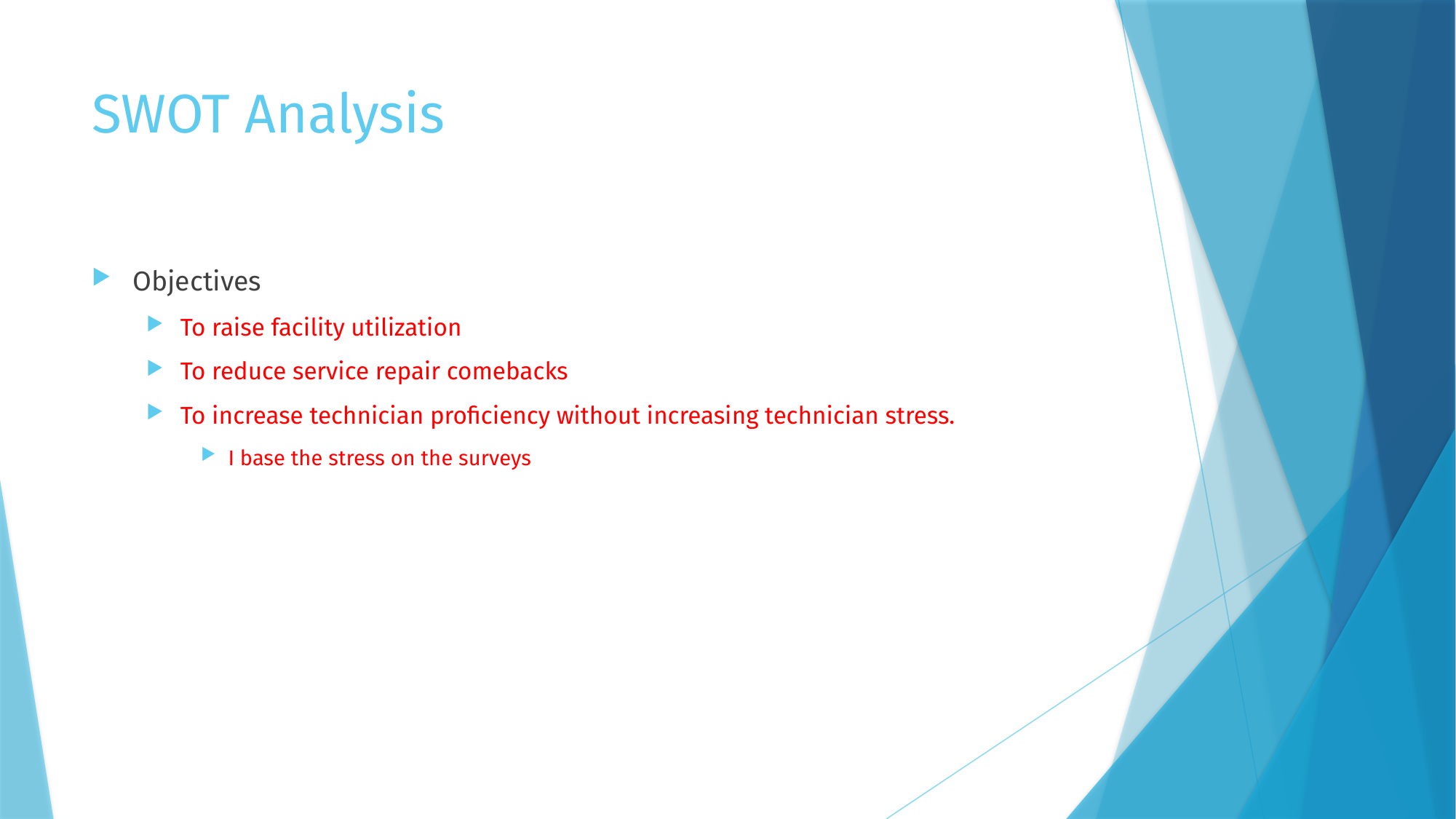

# SWOT Analysis
Objectives
To raise facility utilization
To reduce service repair comebacks
To increase technician proficiency without increasing technician stress.
I base the stress on the surveys